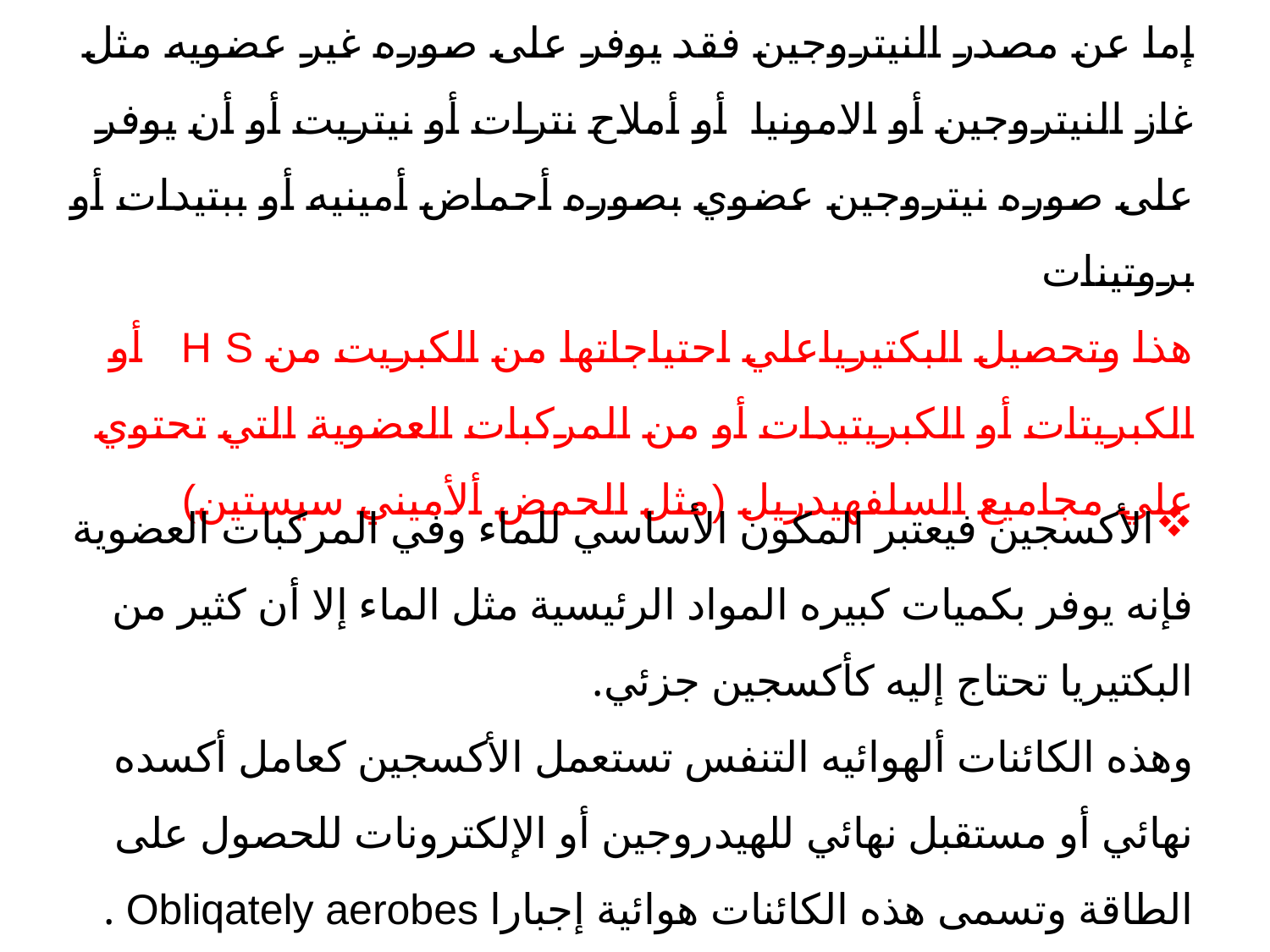

إما عن مصدر النيتروجين فقد يوفر على صوره غير عضويه مثل غاز النيتروجين أو الامونيا  أو أملاح نترات أو نيتريت أو أن يوفر على صوره نيتروجين عضوي بصوره أحماض أمينيه أو ببتيدات أو بروتينات
هذا وتحصيل البكتيرياعلي احتياجاتها من الكبريت من H S   أو الكبريتات أو الكبريتيدات أو من المركبات العضوية التي تحتوي علي مجاميع السلفهيدريل (مثل الحمض ألأميني سيستين)
الأكسجين فيعتبر المكون الأساسي للماء وفي المركبات العضوية فإنه يوفر بكميات كبيره المواد الرئيسية مثل الماء إلا أن كثير من البكتيريا تحتاج إليه كأكسجين جزئي.
وهذه الكائنات ألهوائيه التنفس تستعمل الأكسجين كعامل أكسده نهائي أو مستقبل نهائي للهيدروجين أو الإلكترونات للحصول على الطاقة وتسمى هذه الكائنات هوائية إجبارا Obliqately aerobes .